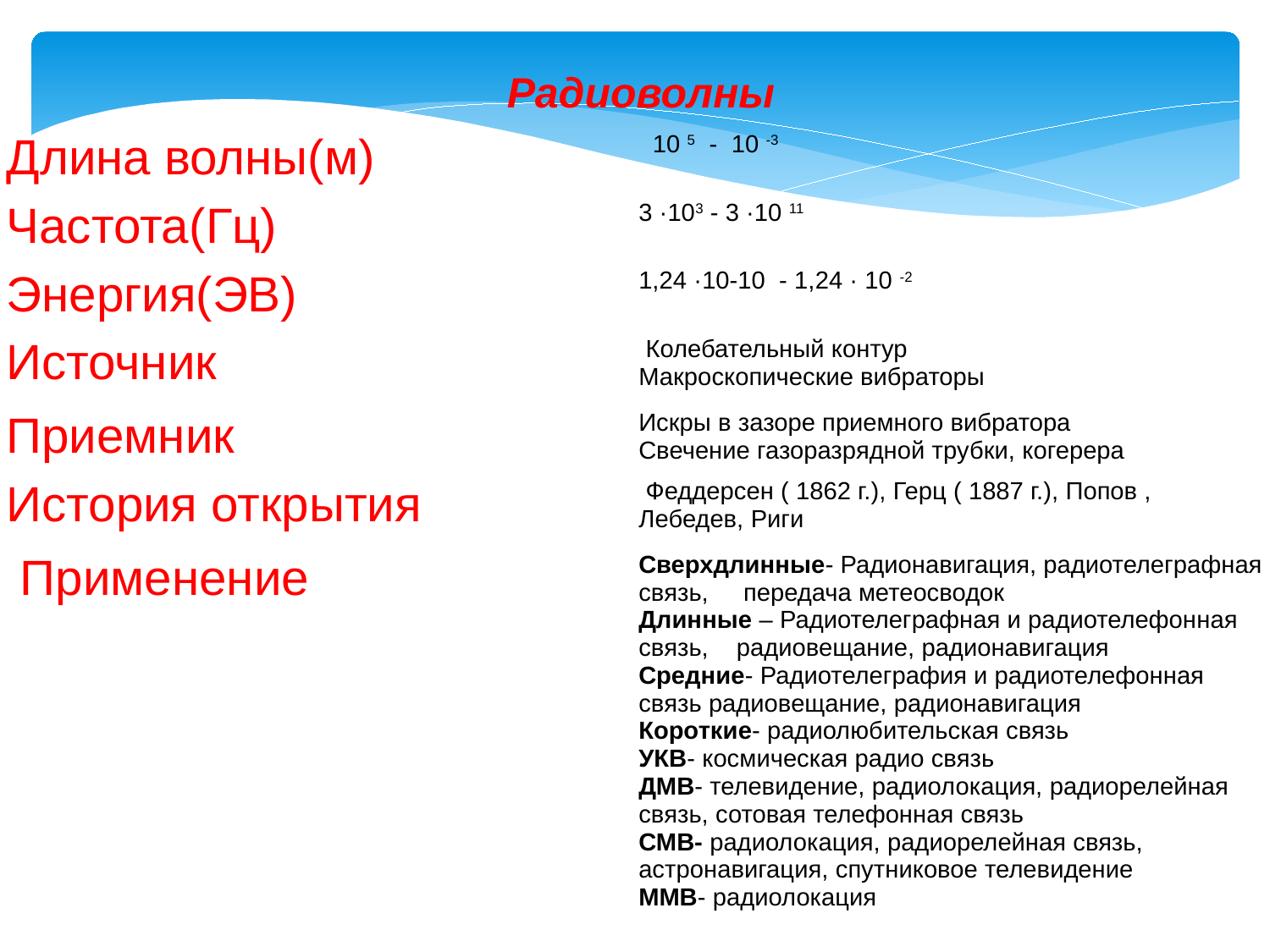

| Радиоволны |  |
| --- | --- |
| Длина волны(м) | 10 5  -  10 -3 |
| Частота(Гц) | 3 ·103 - 3 ·10 11 |
| Энергия(ЭВ) | 1,24 ·10-10  - 1,24 · 10 -2 |
| Источник | Колебательный контур Макроскопические вибраторы |
| Приемник | Искры в зазоре приемного вибратора Свечение газоразрядной трубки, когерера |
| История открытия | Феддерсен ( 1862 г.), Герц ( 1887 г.), Попов , Лебедев, Риги |
| Применение | Сверхдлинные- Радионавигация, радиотелеграфная связь,     передача метеосводок         Длинные – Радиотелеграфная и радиотелефонная связь,    радиовещание, радионавигация Средние- Радиотелеграфия и радиотелефонная связь радиовещание, радионавигация  Короткие- радиолюбительская связь УКВ- космическая радио связь ДМВ- телевидение, радиолокация, радиорелейная связь, сотовая телефонная связь СМВ- радиолокация, радиорелейная связь, астронавигация, спутниковое телевидение  ММВ- радиолокация |